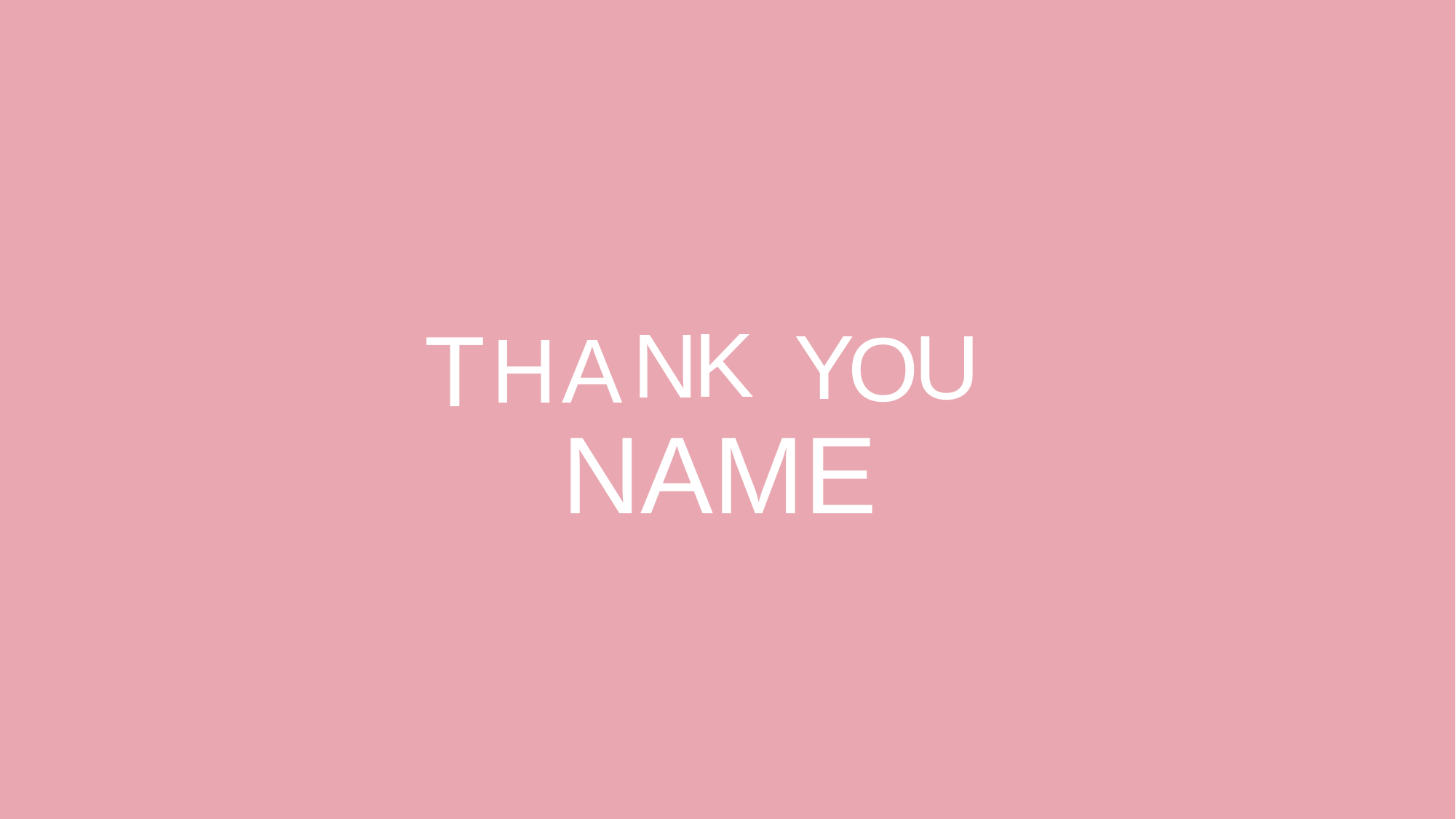

K
T
N
U
Y
O
H
A
NAME